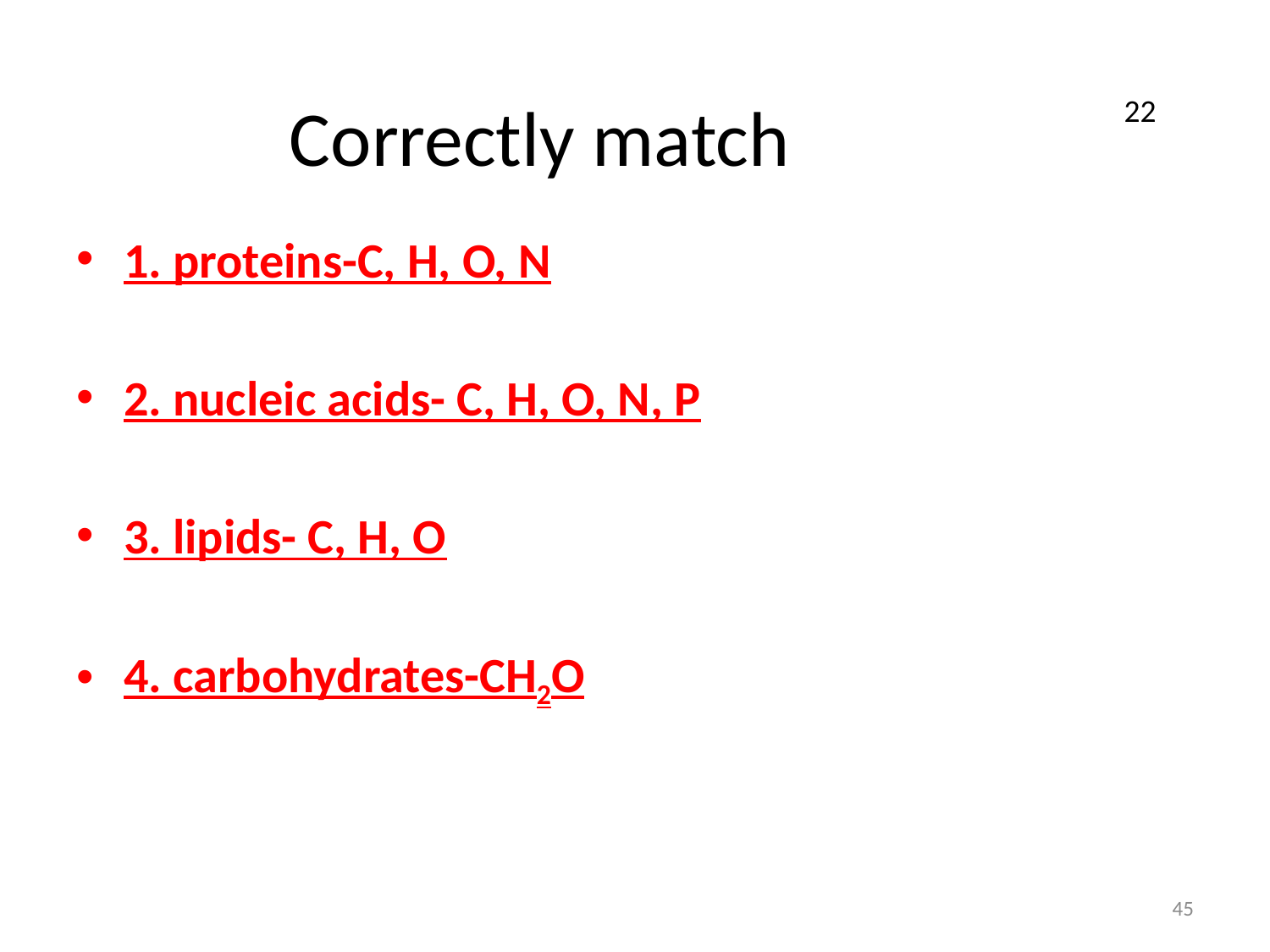

# Correctly match
22
1. proteins-C, H, O, N

2. nucleic acids- C, H, O, N, P

3. lipids- C, H, O

4. carbohydrates-CH2O

45